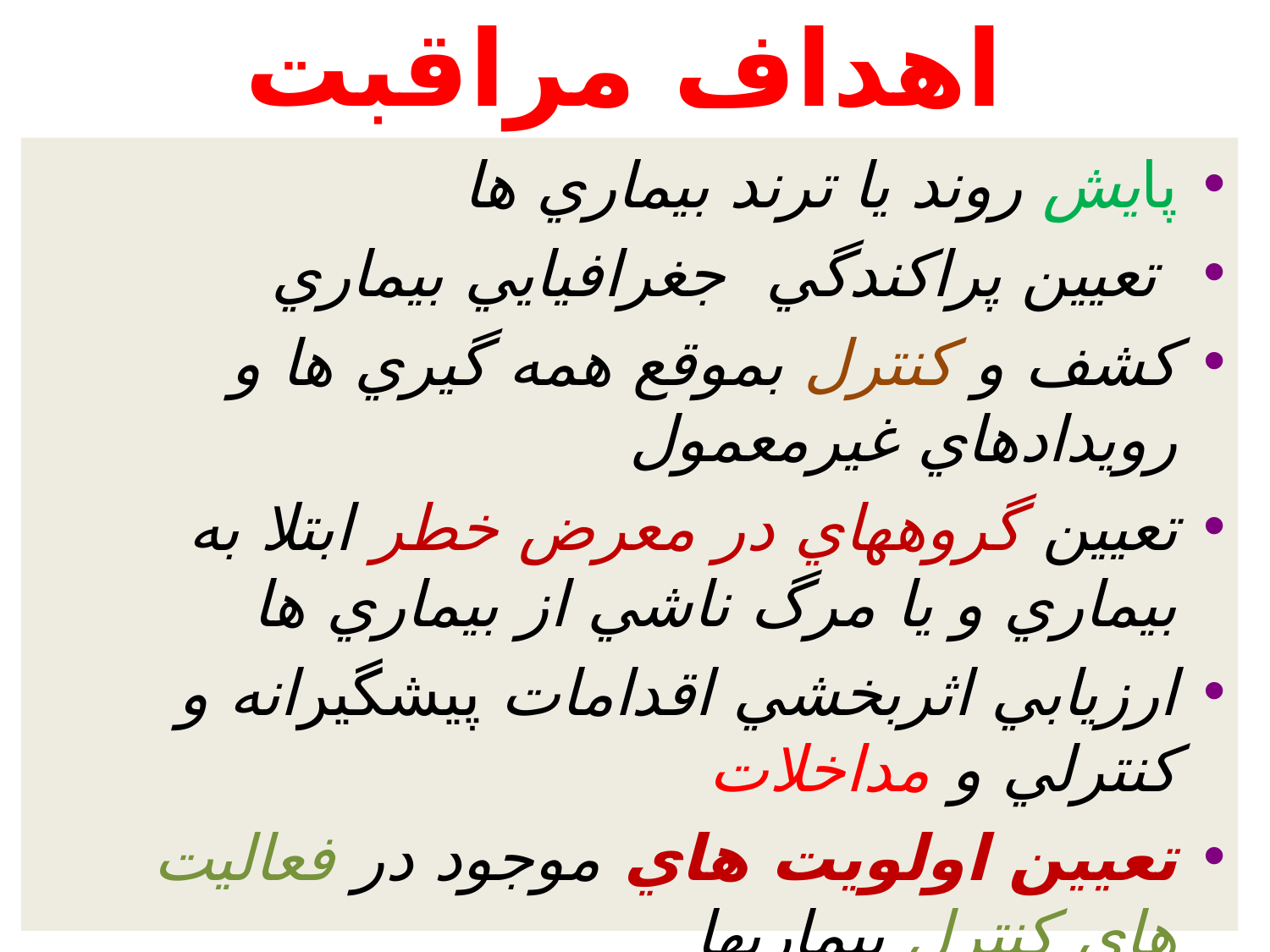

# اهداف مراقبت
پايش روند یا ترند بيماري ها
 تعيين پراکندگي  جغرافيايي بيماري
کشف و کنترل بموقع همه گيري ها و رويدادهاي غيرمعمول
تعيين گروههاي در معرض خطر ابتلا به بيماري و يا مرگ ناشي از بيماري ها
ارزيابي اثربخشي اقدامات پيشگيرانه و کنترلي و مداخلات
تعيين اولويت هاي موجود در فعاليت هاي کنترل بيماريها
کمک به طراحي برنامه هاي مداخله اي
تقويت پژوهش هاي کاربردي از طريق توليد فرضيات